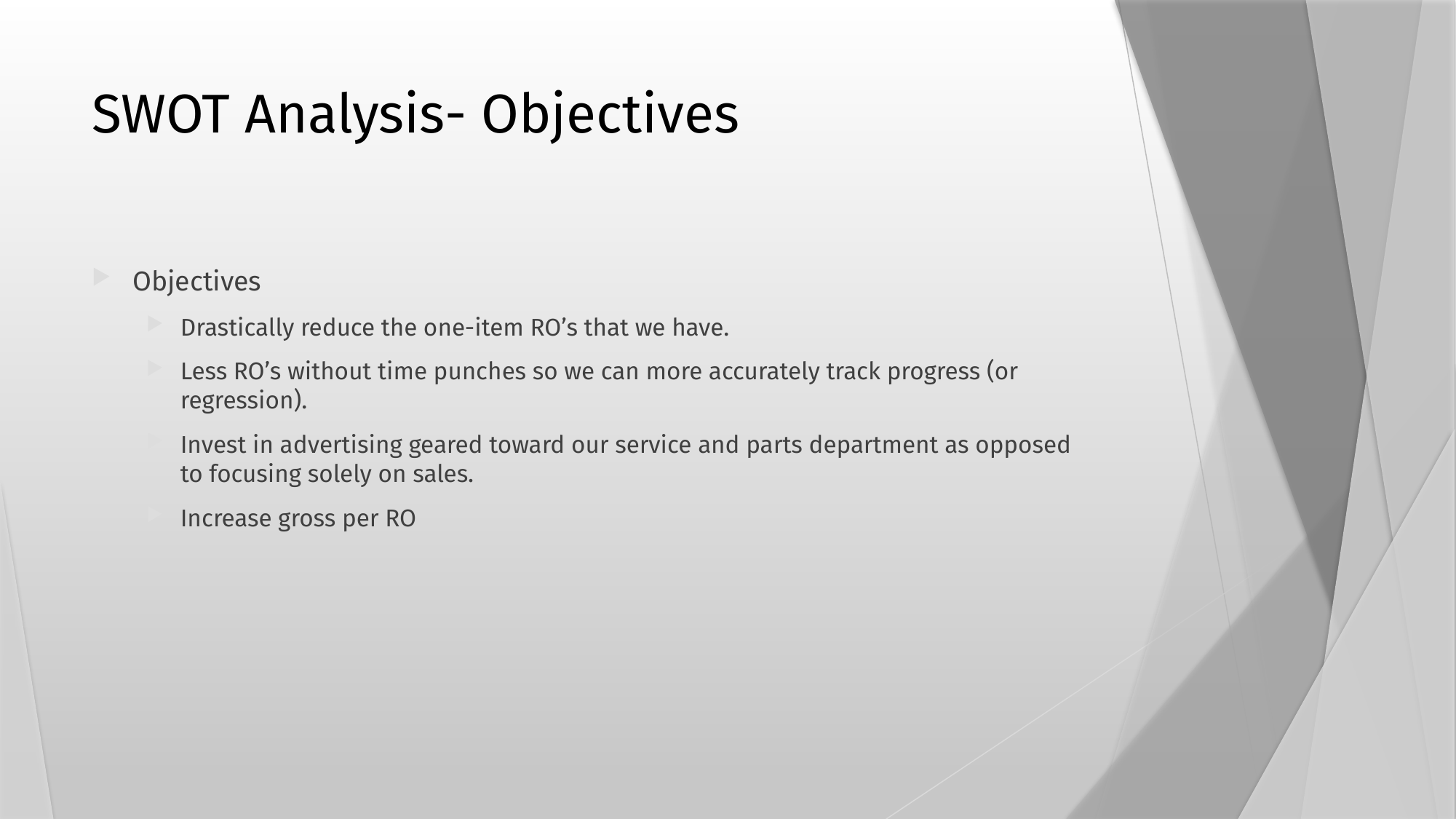

# SWOT Analysis- Objectives
Objectives
Drastically reduce the one-item RO’s that we have.
Less RO’s without time punches so we can more accurately track progress (or regression).
Invest in advertising geared toward our service and parts department as opposed to focusing solely on sales.
Increase gross per RO